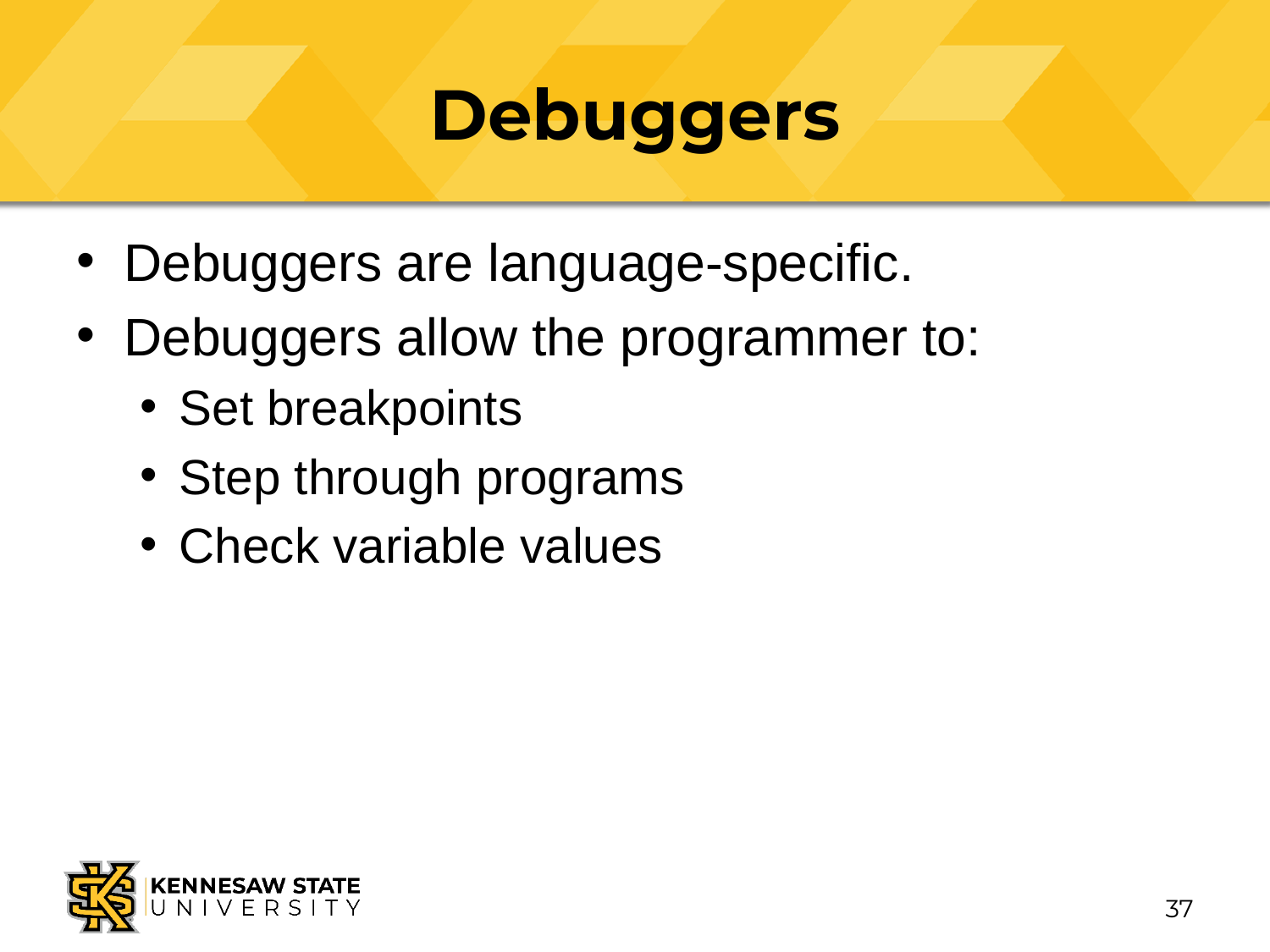

# Debuggers
Debuggers are language-specific.
Debuggers allow the programmer to:
Set breakpoints
Step through programs
Check variable values
37